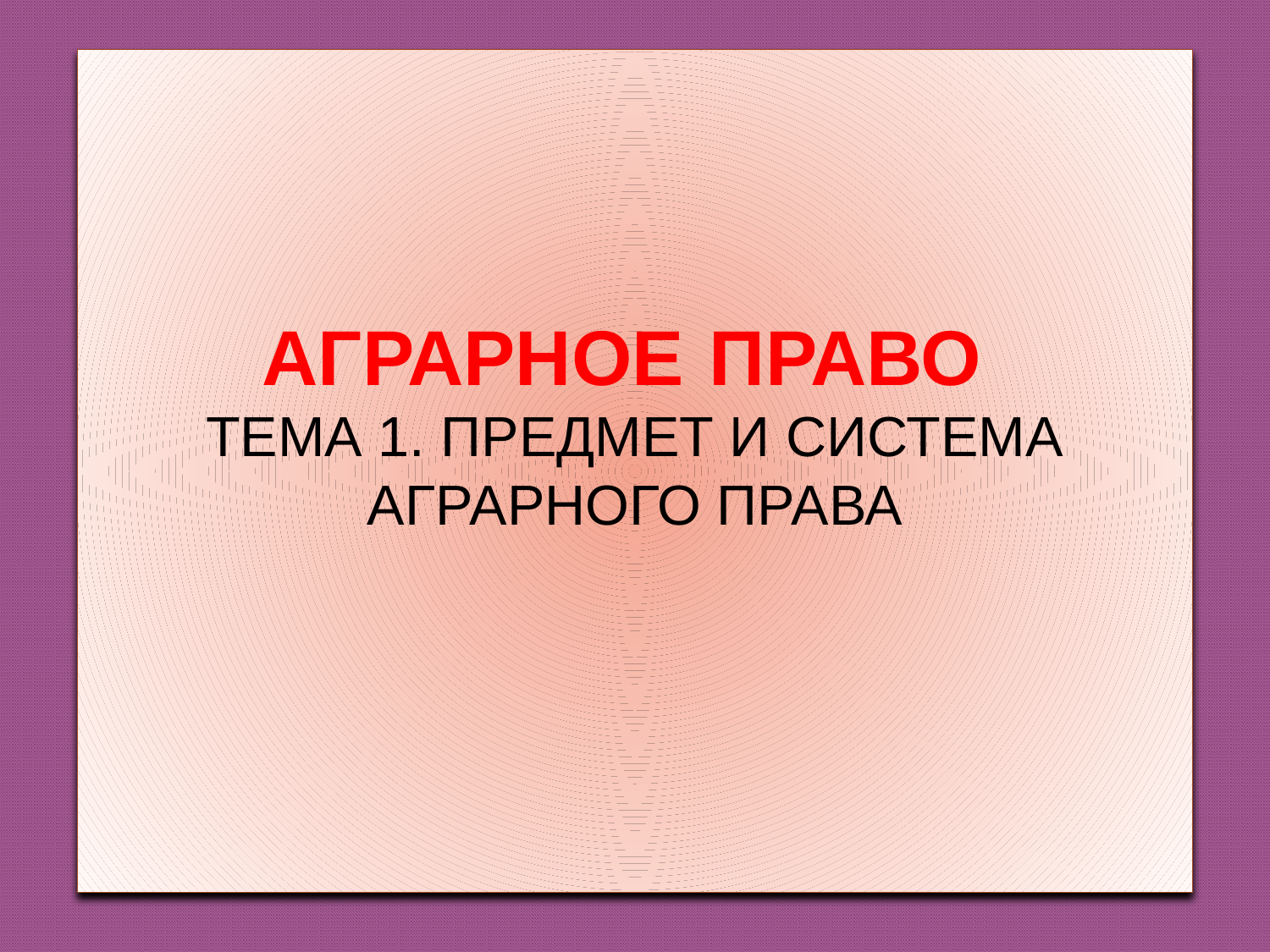

# АГРАРНОЕ ПРАВО ТЕМА 1. ПРЕДМЕТ И СИСТЕМА АГРАРНОГО ПРАВА